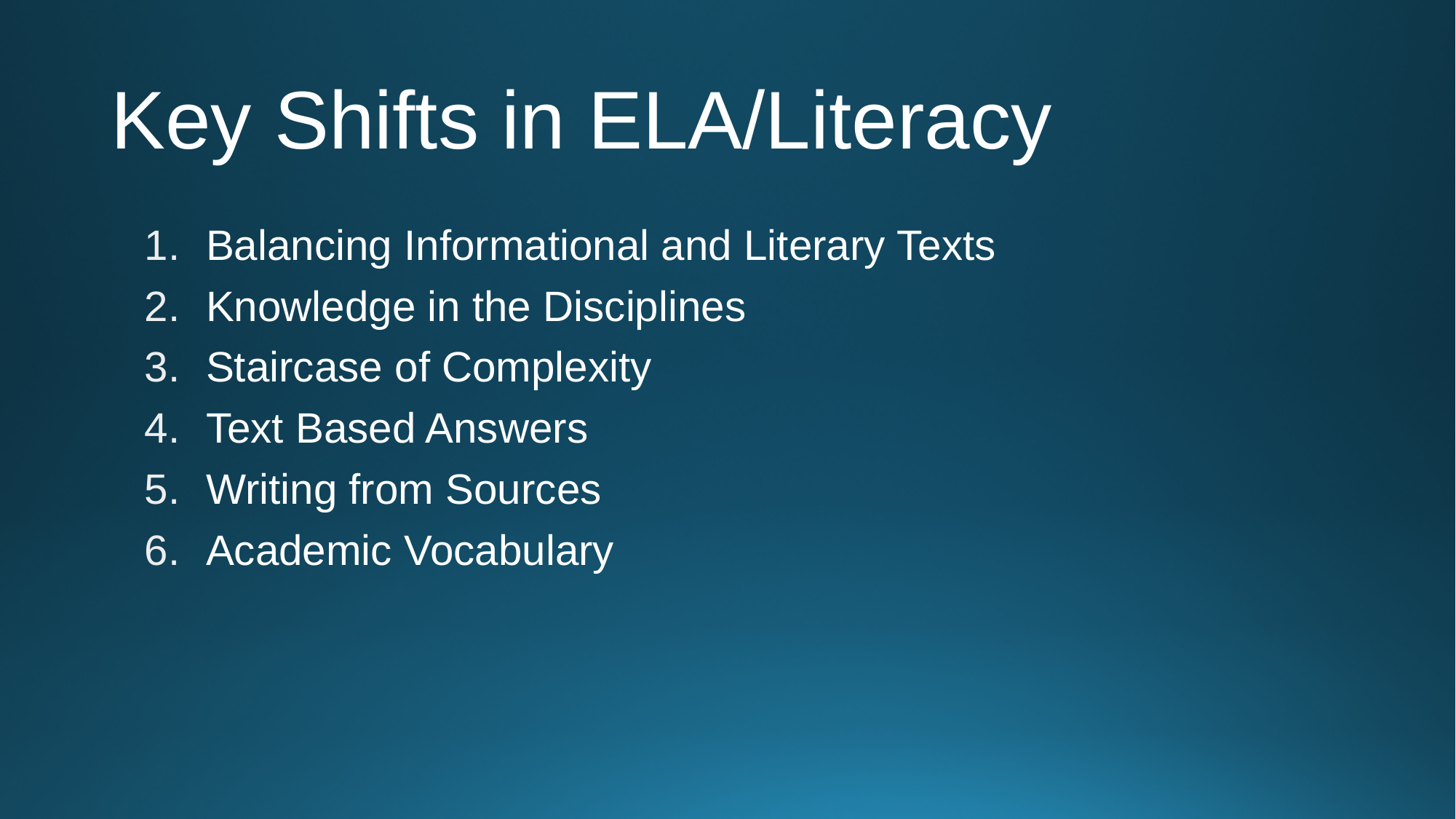

# Key Shifts in ELA/Literacy
Balancing Informational and Literary Texts
Knowledge in the Disciplines
Staircase of Complexity
Text Based Answers
Writing from Sources
Academic Vocabulary